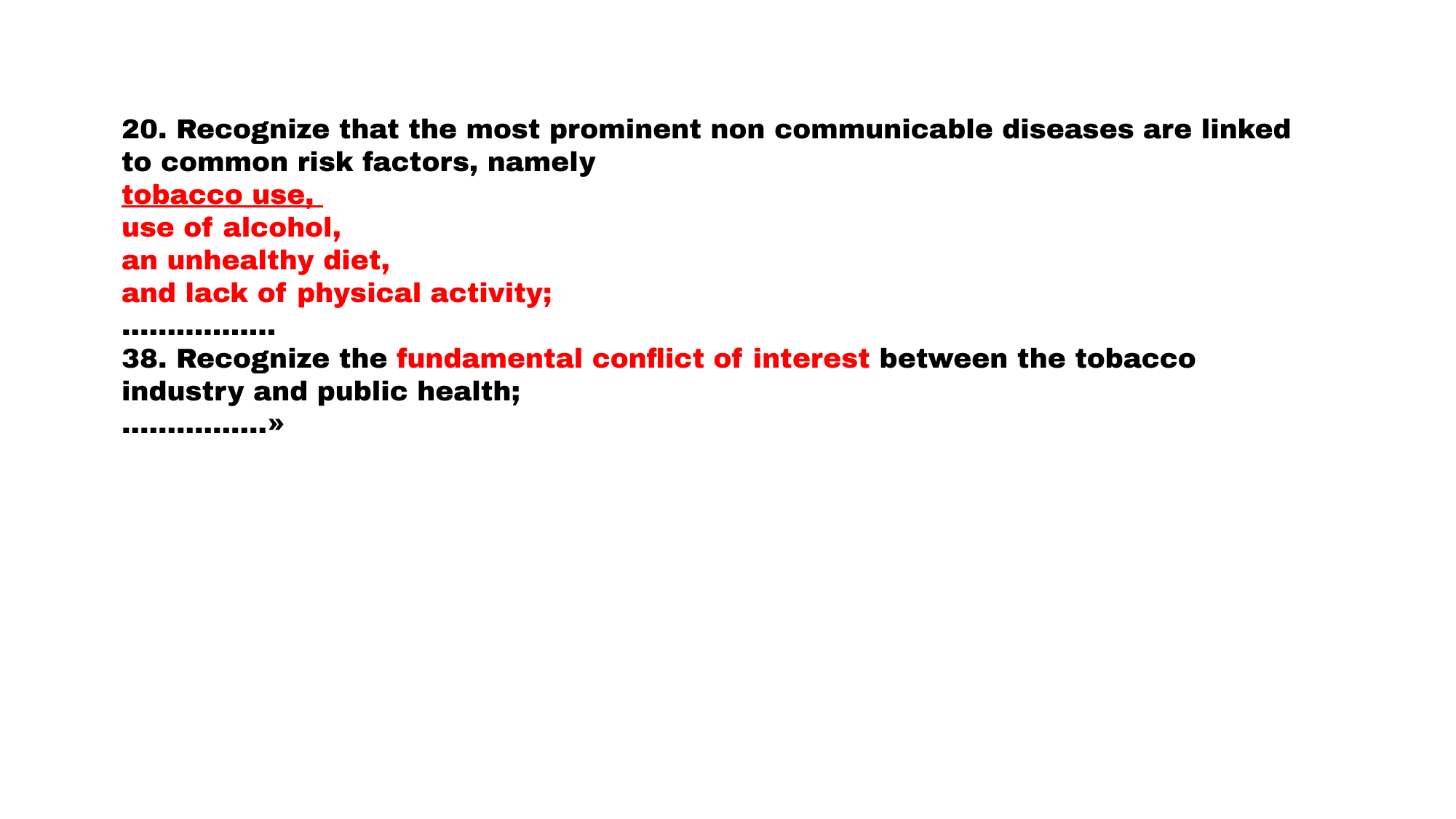

20. Recognize that the most prominent non communicable diseases are linked to common risk factors, namely
tobacco use,
use of alcohol,
an unhealthy diet,
and lack of physical activity;
.................
38. Recognize the fundamental conflict of interest between the tobacco industry and public health;
…………….»